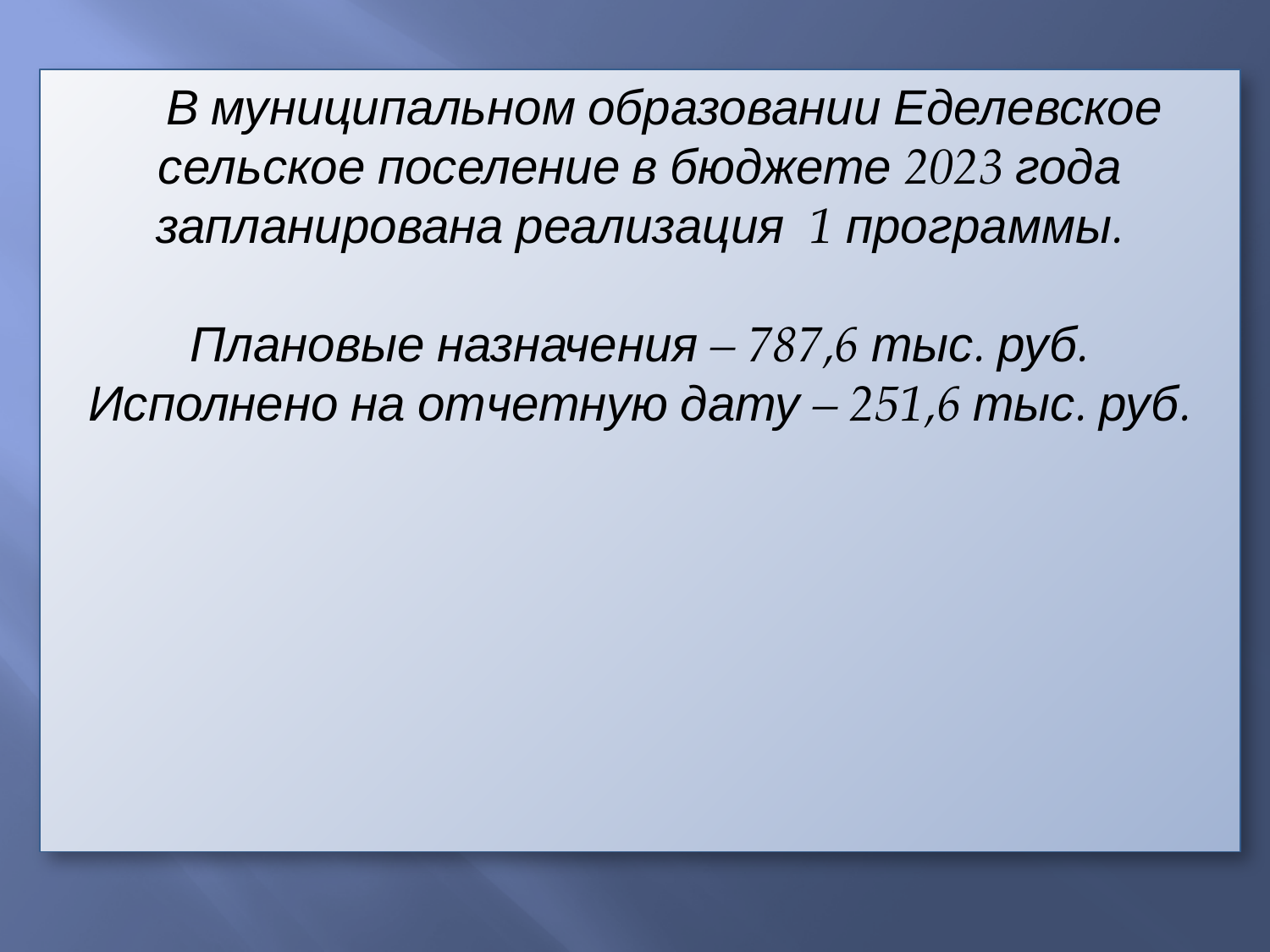

В муниципальном образовании Еделевское сельское поселение в бюджете 2023 года запланирована реализация  1 программы.

Плановые назначения – 787,6 тыс. руб.
Исполнено на отчетную дату – 251,6 тыс. руб.